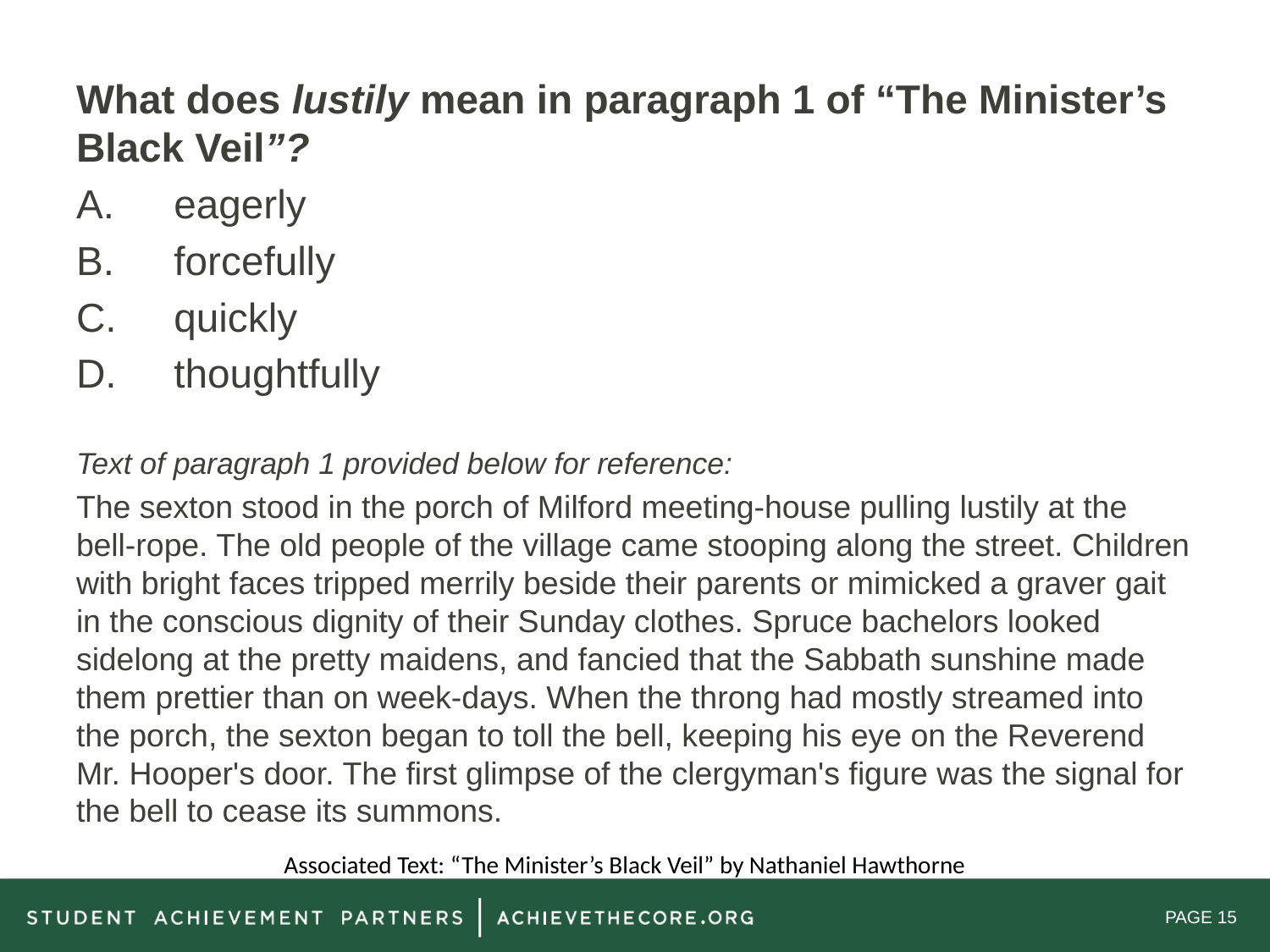

What does lustily mean in paragraph 1 of “The Minister’s Black Veil”?
eagerly
forcefully
quickly
thoughtfully

Text of paragraph 1 provided below for reference:
The sexton stood in the porch of Milford meeting-house pulling lustily at the bell-rope. The old people of the village came stooping along the street. Children with bright faces tripped merrily beside their parents or mimicked a graver gait in the conscious dignity of their Sunday clothes. Spruce bachelors looked sidelong at the pretty maidens, and fancied that the Sabbath sunshine made them prettier than on week-days. When the throng had mostly streamed into the porch, the sexton began to toll the bell, keeping his eye on the Reverend Mr. Hooper's door. The first glimpse of the clergyman's figure was the signal for the bell to cease its summons.
Associated Text: “The Minister’s Black Veil” by Nathaniel Hawthorne